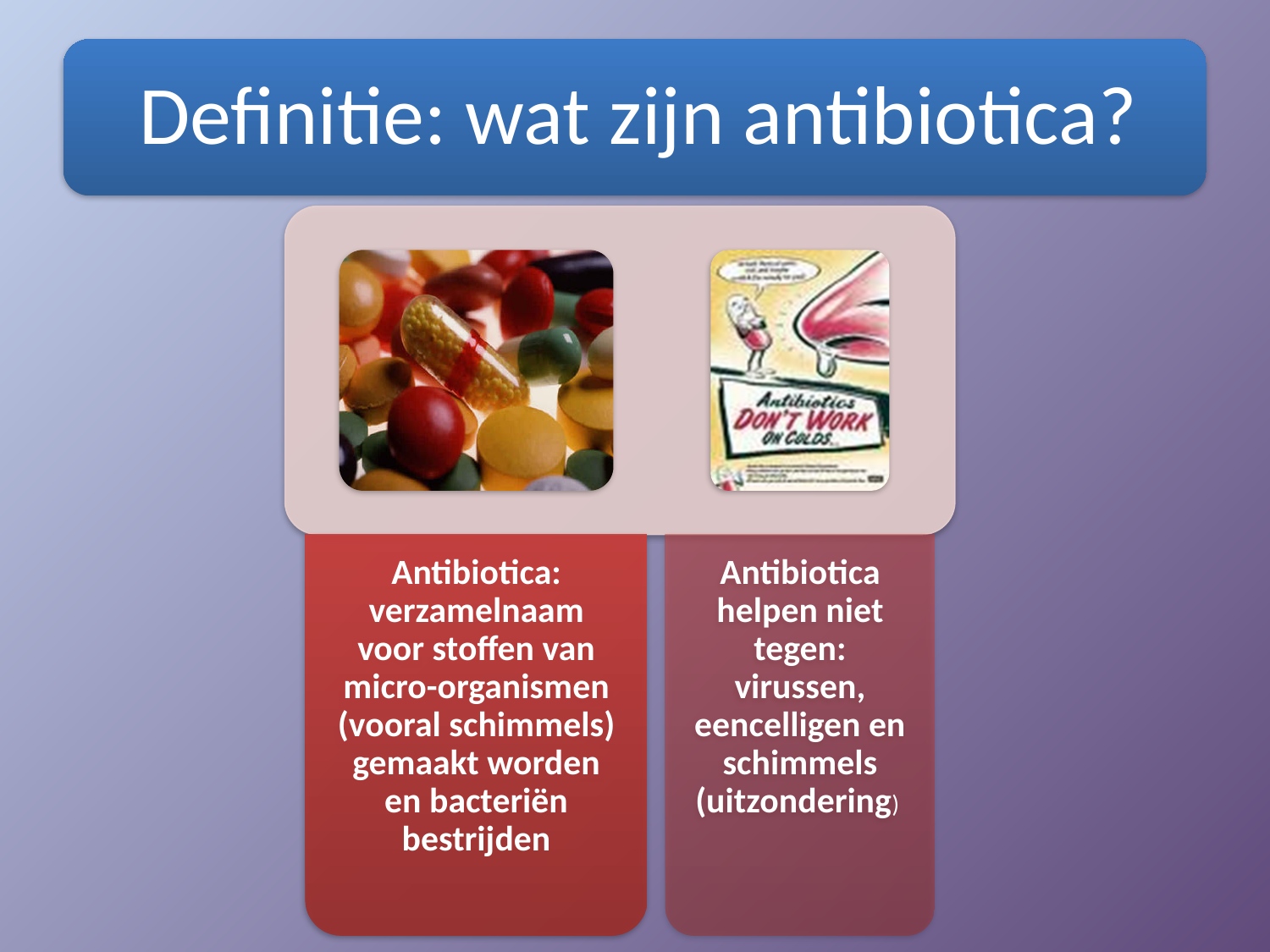

Definitie: wat zijn antibiotica?
Antibiotica: verzamelnaam voor stoffen van micro-organismen (vooral schimmels) gemaakt worden en bacteriën bestrijden
Antibiotica helpen niet tegen: virussen, eencelligen en schimmels (uitzondering)